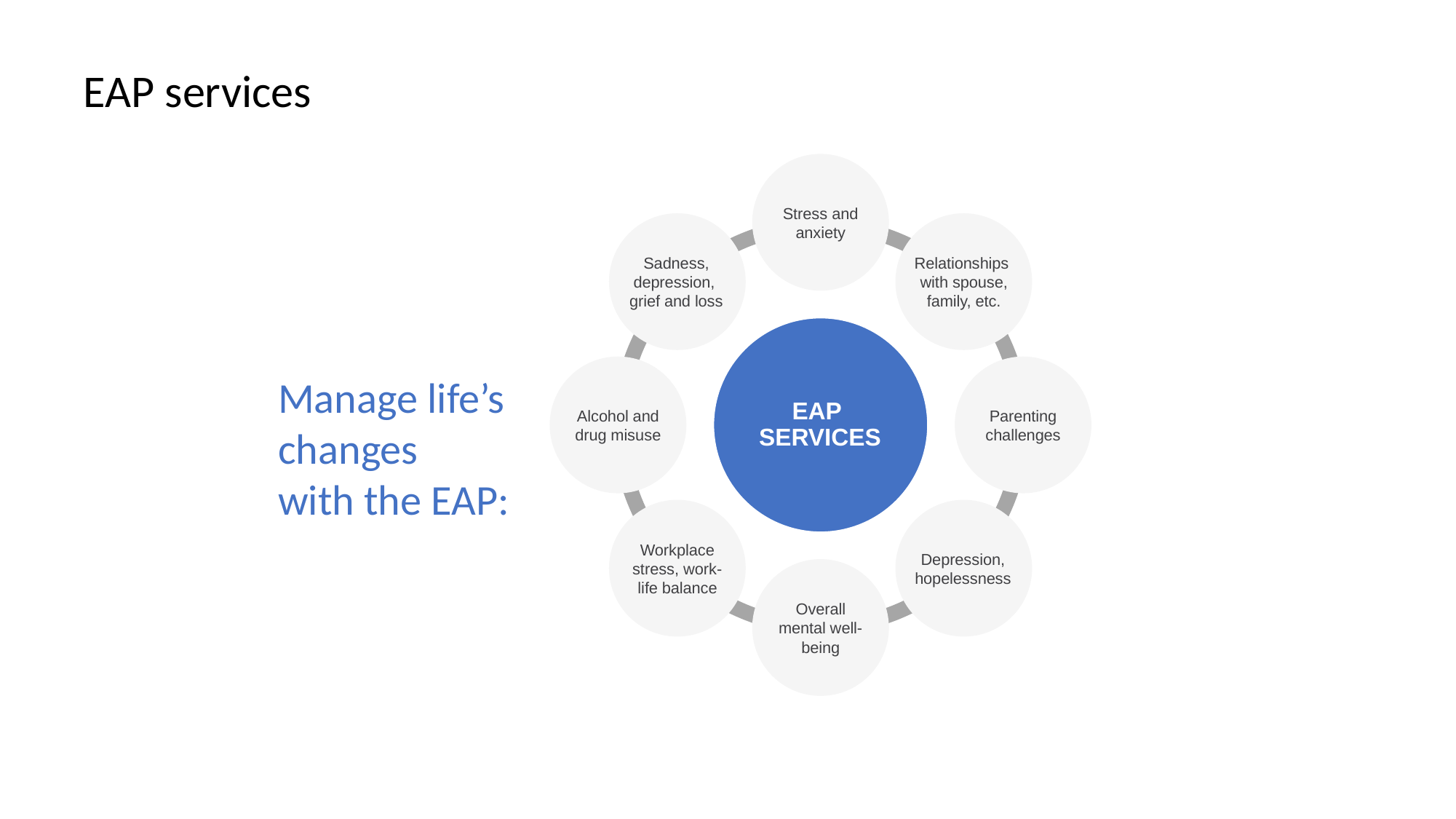

# EAP services

Stress and anxiety

Sadness, depression,
grief and loss

Relationships
with spouse, family, etc.

Manage life’s changes
with the EAP:

EAP
SERVICES

Alcohol and drug misuse

Parenting challenges

Workplace stress, work-life balance

Depression, hopelessness

Overall mental well-being